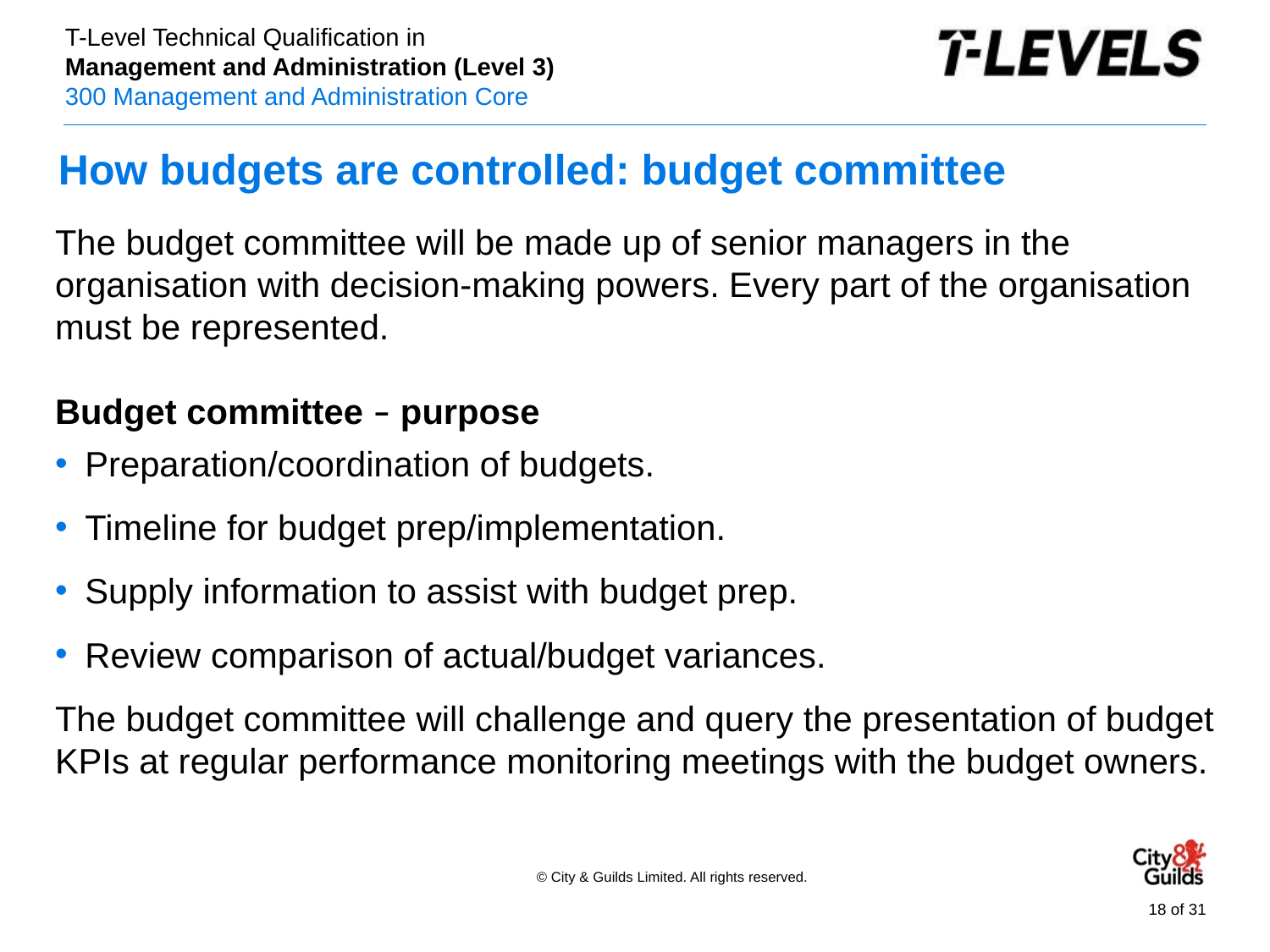

# How budgets are controlled: budget committee
The budget committee will be made up of senior managers in the organisation with decision-making powers. Every part of the organisation must be represented.

Budget committee – purpose
Preparation/coordination of budgets.
Timeline for budget prep/implementation.
Supply information to assist with budget prep.
Review comparison of actual/budget variances.
The budget committee will challenge and query the presentation of budget KPIs at regular performance monitoring meetings with the budget owners.